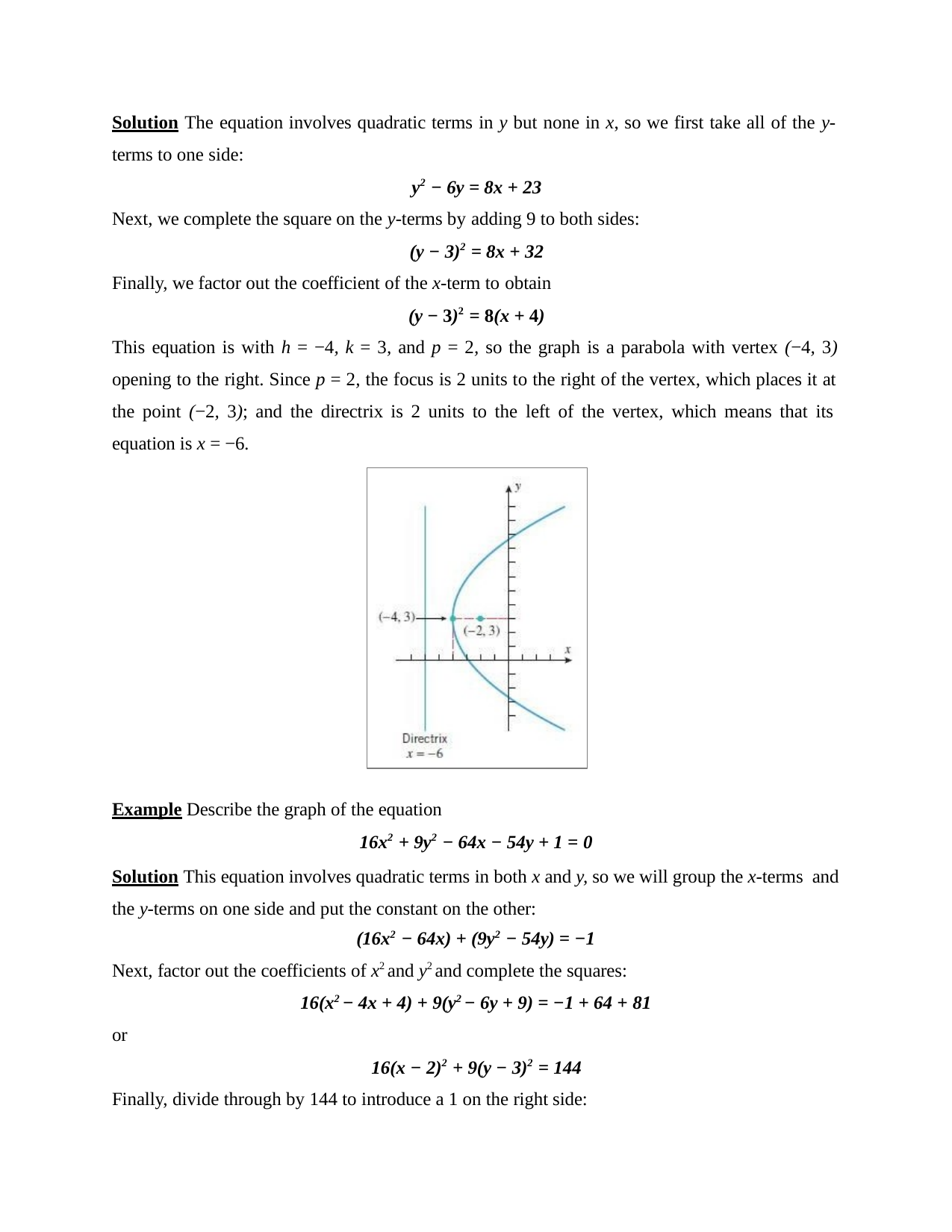

Solution The equation involves quadratic terms in y but none in x, so we first take all of the y-  terms to one side:
y2  − 6y = 8x + 23
Next, we complete the square on the y-terms by adding 9 to both sides:
(y − 3)2  = 8x + 32
Finally, we factor out the coefficient of the x-term to obtain
(y − 3)2  = 8(x + 4)
This equation is with h = −4, k = 3, and p = 2, so the graph is a parabola with vertex (−4, 3)
opening to the right. Since p = 2, the focus is 2 units to the right of the vertex, which places it at  the point (−2, 3); and the directrix is 2 units to the left of the vertex, which means that its  equation is x = −6.

Example Describe the graph of the equation
16x2  + 9y2  − 64x − 54y + 1 = 0
Solution This equation involves quadratic terms in both x and y, so we will group the x-terms  and the y-terms on one side and put the constant on the other:
(16x2  − 64x) + (9y2  − 54y) = −1
Next, factor out the coefficients of x2 and y2 and complete the squares:
16(x2 − 4x + 4) + 9(y2 − 6y + 9) = −1 + 64 + 81
or
16(x − 2)2  + 9(y − 3)2  = 144
Finally, divide through by 144 to introduce a 1 on the right side: